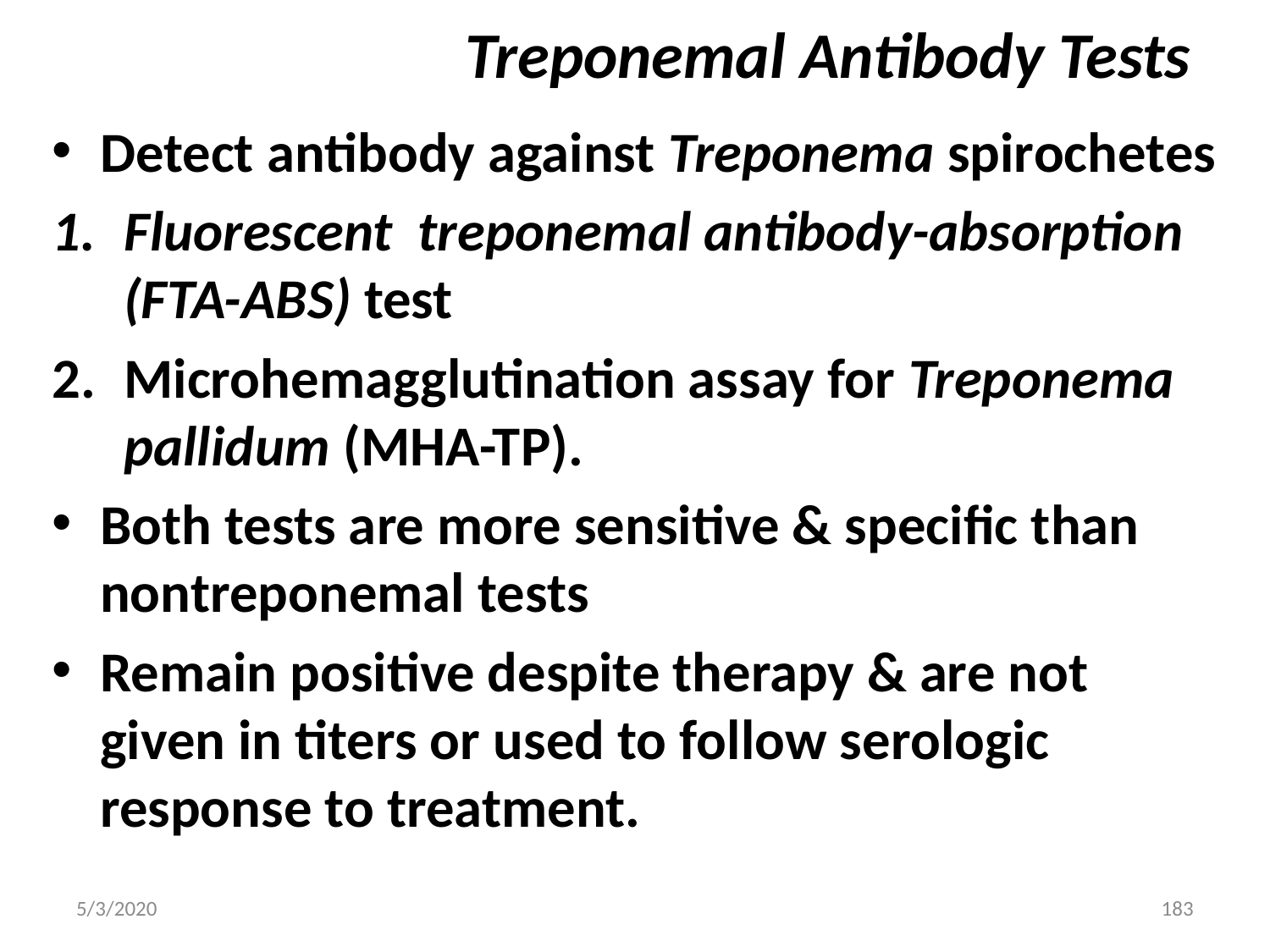

# Treponemal Antibody Tests
Detect antibody against Treponema spirochetes
Fluorescent  treponemal antibody-absorption (FTA-ABS) test
Microhemagglutination assay for Treponema pallidum (MHA-TP).
Both tests are more sensitive & specific than nontreponemal tests
Remain positive despite therapy & are not given in titers or used to follow serologic response to treatment.
5/3/2020
183